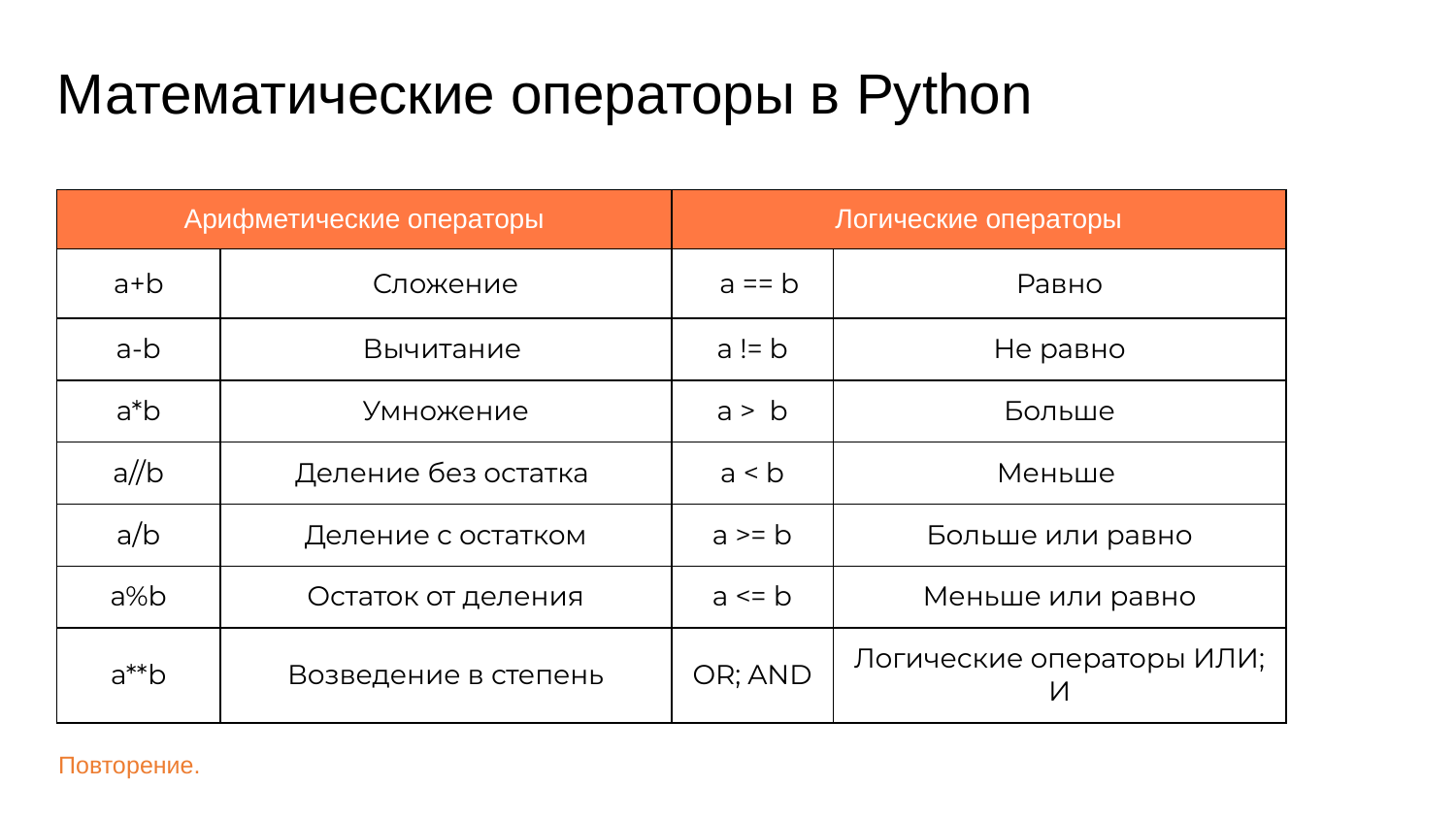

Математические операторы в Python
| Арифметические операторы |  | Логические операторы |  |
| --- | --- | --- | --- |
| a+b | Cложение | a == b | Равно |
| a-b | Вычитание | a != b | Не равно |
| a\*b | Умножение | a > b | Больше |
| a//b | Деление без остатка | a < b | Меньше |
| a/b | Деление с остатком | a >= b | Больше или равно |
| a%b | Остаток от деления | a <= b | Меньше или равно |
| a\*\*b | Возведение в степень | OR; AND | Логические операторы ИЛИ; И |
Повторение.